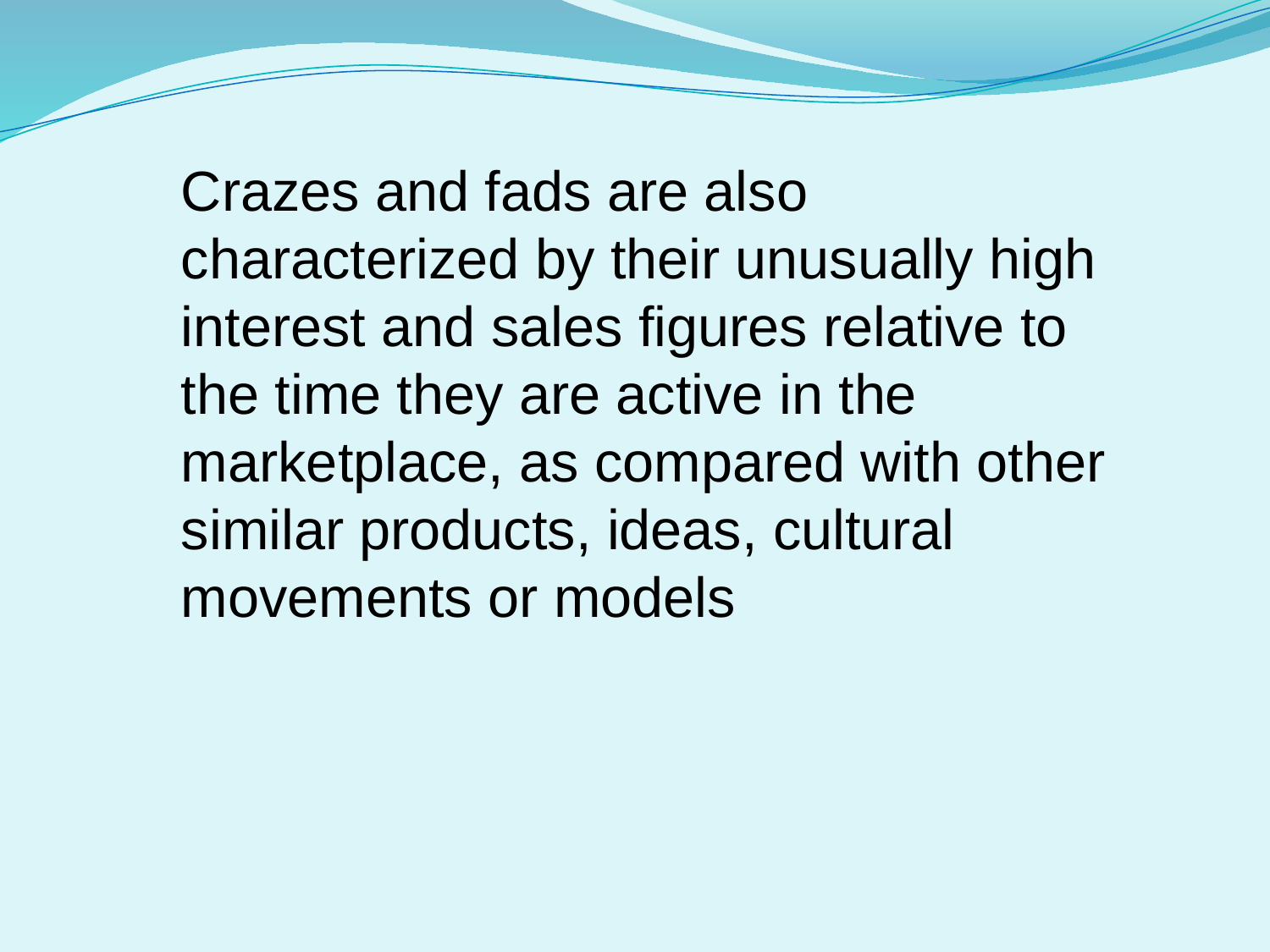

Crazes and fads are also characterized by their unusually high interest and sales figures relative to the time they are active in the marketplace, as compared with other similar products, ideas, cultural movements or models